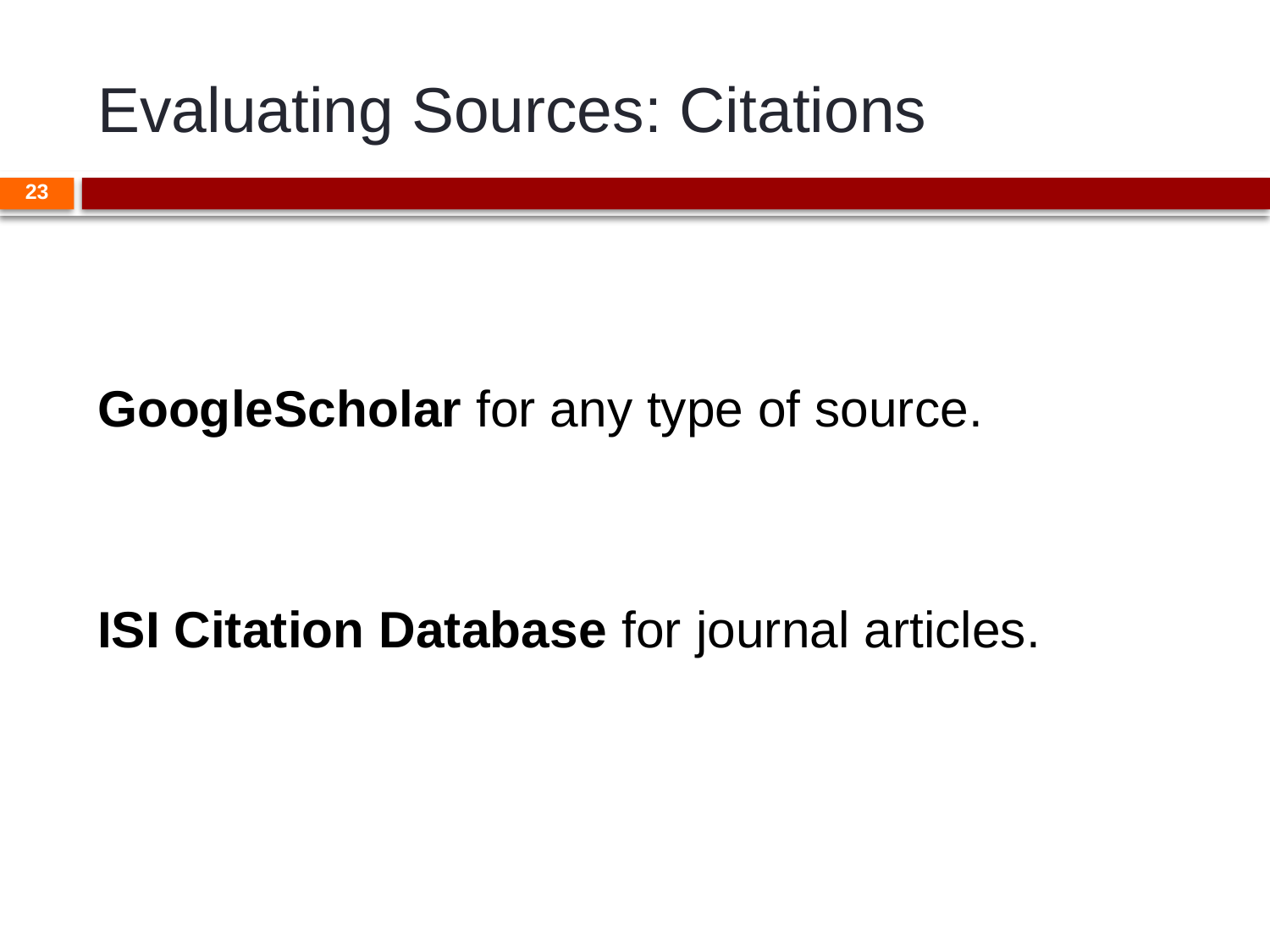

# Evaluating Sources: Citations
23

GoogleScholar for any type of source.

ISI Citation Database for journal articles.